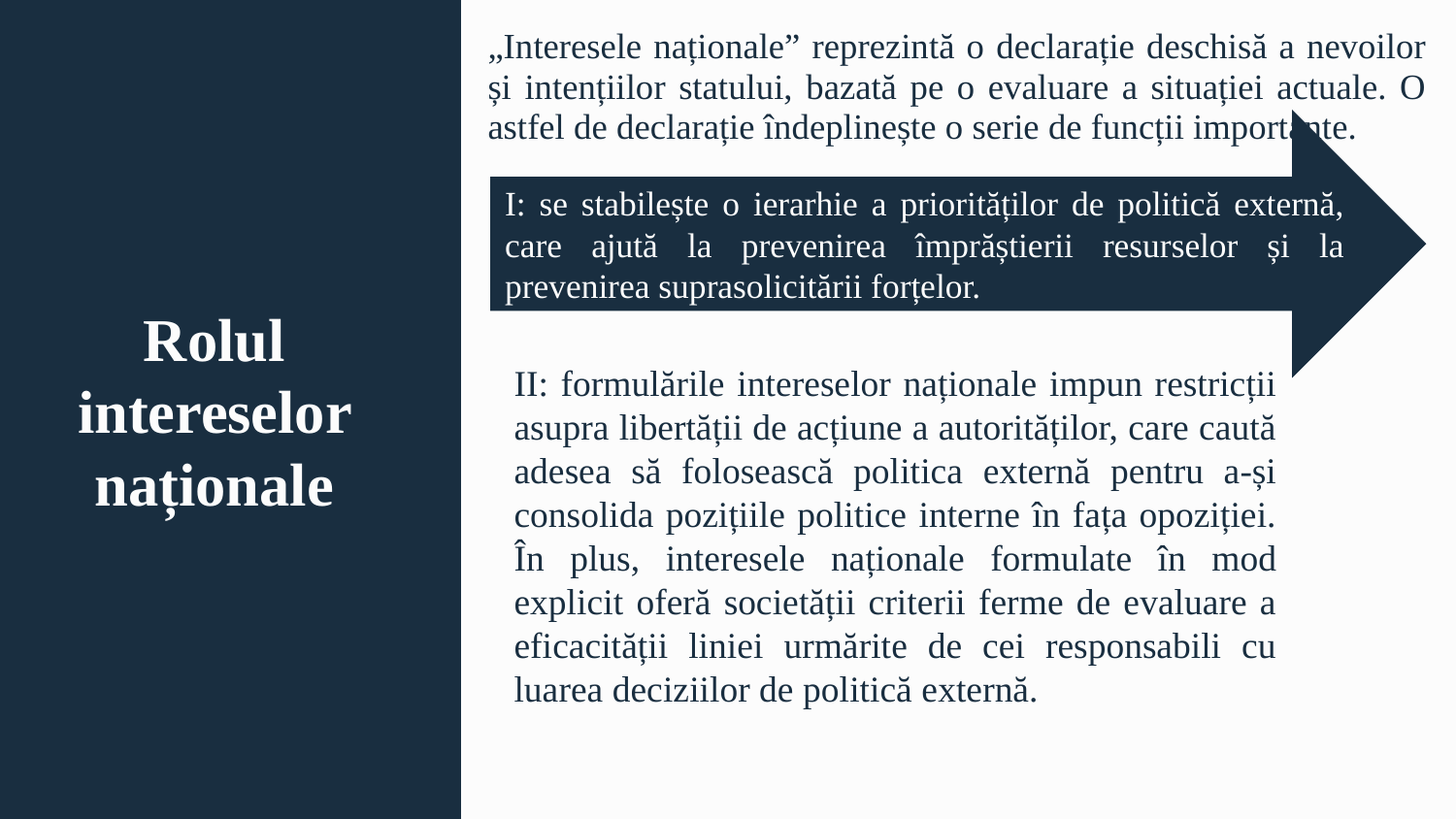

„Interesele naționale” reprezintă o declarație deschisă a nevoilor și intențiilor statului, bazată pe o evaluare a situației actuale. O astfel de declarație îndeplinește o serie de funcții importante.

I: se stabilește o ierarhie a priorităților de politică externă, care ajută la prevenirea împrăștierii resurselor și la prevenirea suprasolicitării forțelor.
# Rolul intereselor naționale
II: formulările intereselor naționale impun restricții asupra libertății de acțiune a autorităților, care caută adesea să folosească politica externă pentru a-și consolida pozițiile politice interne în fața opoziției. În plus, interesele naționale formulate în mod explicit oferă societății criterii ferme de evaluare a eficacității liniei urmărite de cei responsabili cu luarea deciziilor de politică externă.